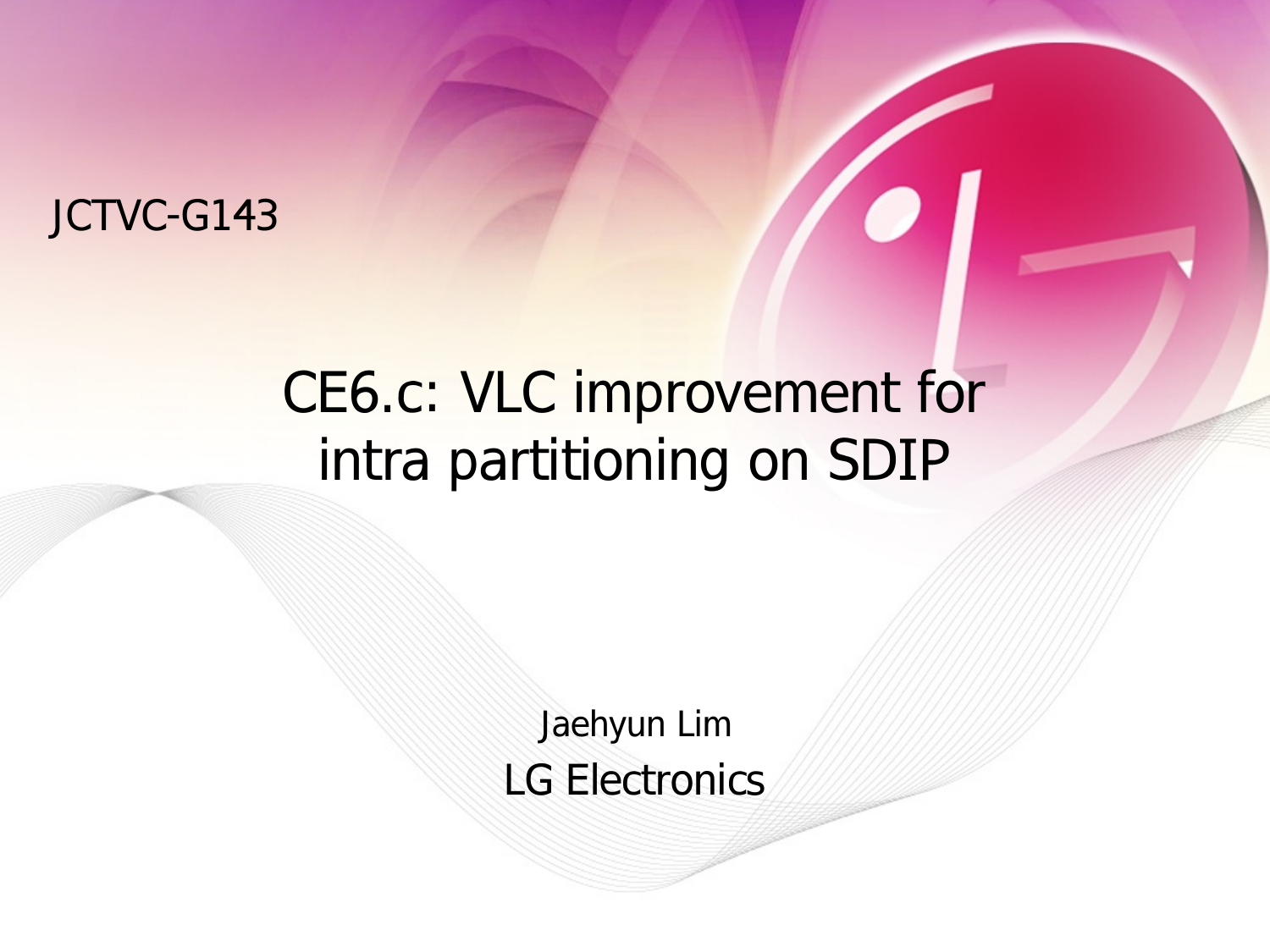

JCTVC-G143
# CE6.c: VLC improvement for intra partitioning on SDIP
Jaehyun Lim
LG Electronics